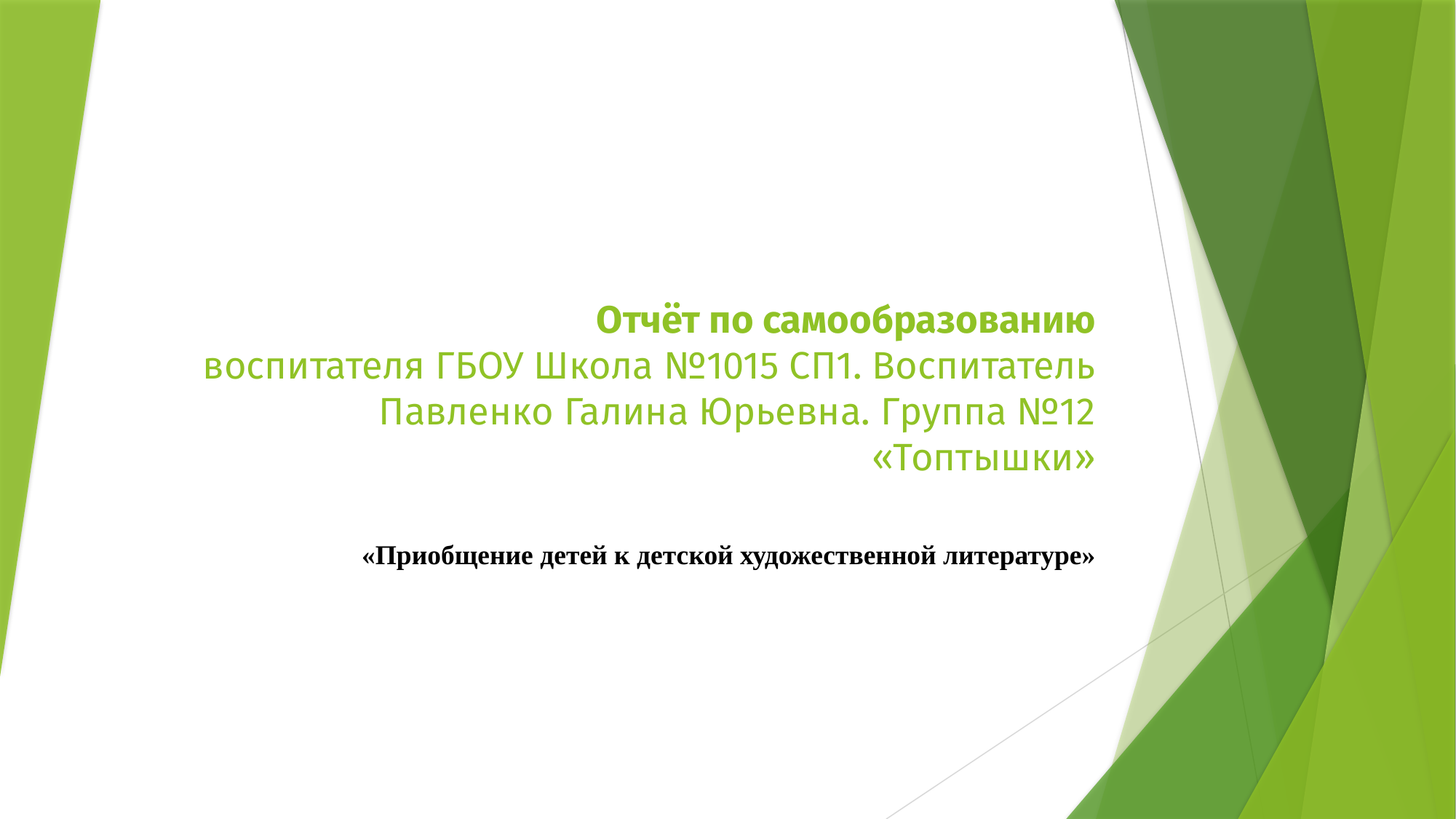

# Отчёт по самообразованию воспитателя ГБОУ Школа №1015 СП1. Воспитатель Павленко Галина Юрьевна. Группа №12 «Топтышки»

 «Приобщение детей к детской художественной литературе»